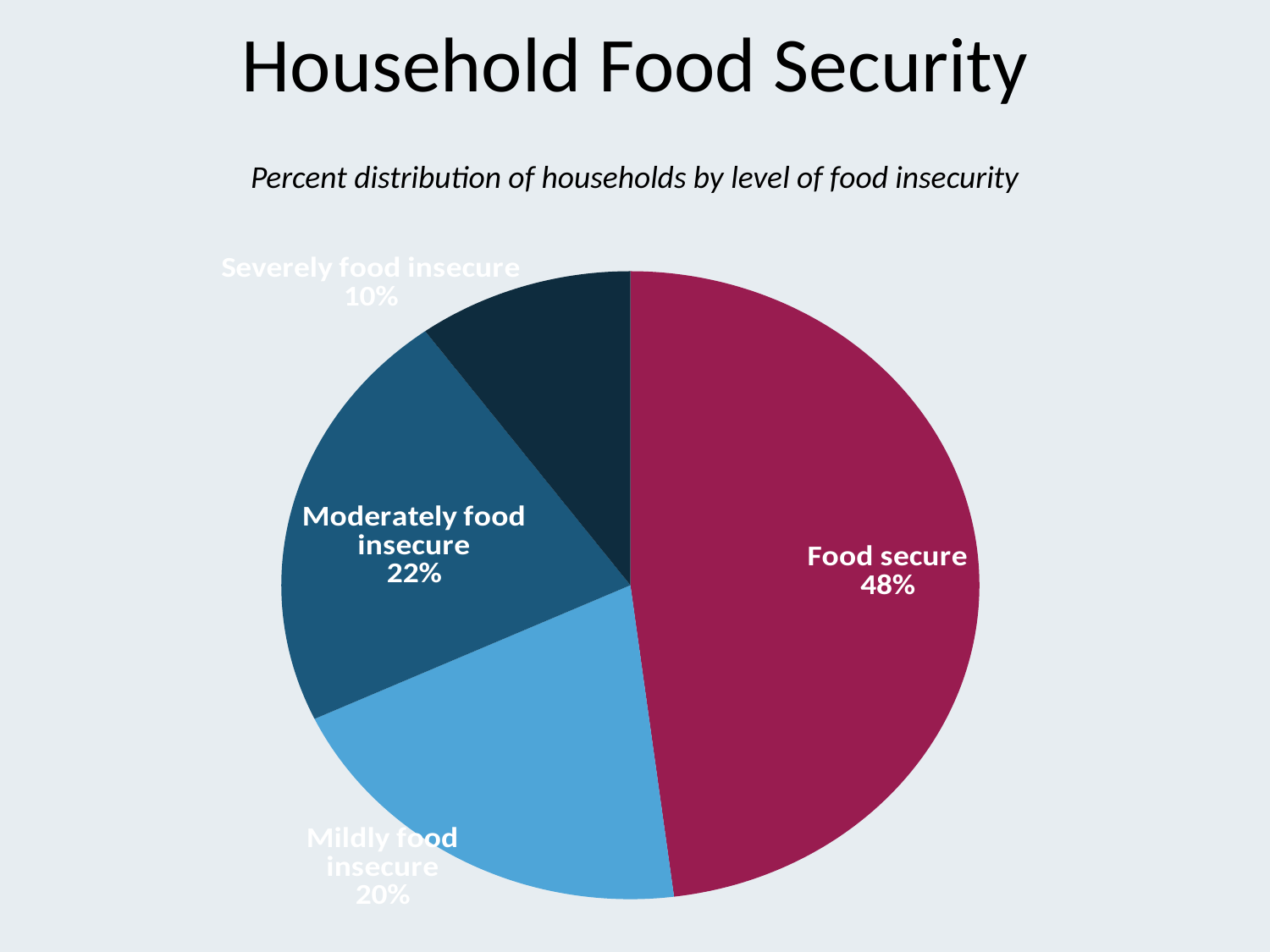

# Household Food Security
Percent distribution of households by level of food insecurity

### Chart

| Category | Series 1 |
|---|---|
| Food secure | 48.0 |
| Mildly food insecure | 20.0 |
| Moderately food insecure | 22.0 |
| Severely food insecure | 10.0 |